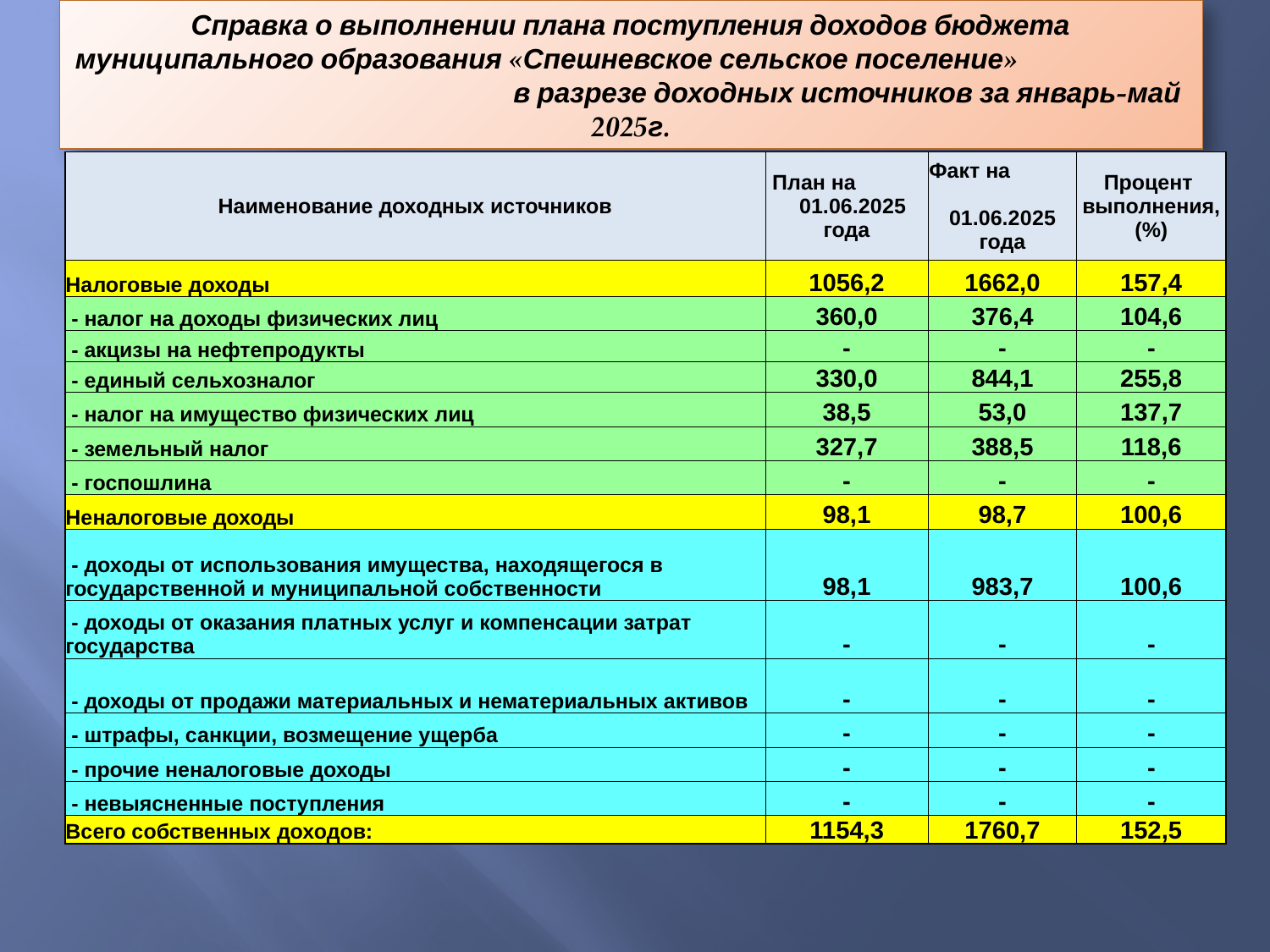

# Справка о выполнении плана поступления доходов бюджета муниципального образования «Спешневское сельское поселение»                                                                                       в разрезе доходных источников за январь-май 2025г.
| Наименование доходных источников | План на 01.06.2025 года | Факт на 01.06.2025 года | Процент выполнения, (%) |
| --- | --- | --- | --- |
| Налоговые доходы | 1056,2 | 1662,0 | 157,4 |
| - налог на доходы физических лиц | 360,0 | 376,4 | 104,6 |
| - акцизы на нефтепродукты | - | - | - |
| - единый сельхозналог | 330,0 | 844,1 | 255,8 |
| - налог на имущество физических лиц | 38,5 | 53,0 | 137,7 |
| - земельный налог | 327,7 | 388,5 | 118,6 |
| - госпошлина | - | - | - |
| Неналоговые доходы | 98,1 | 98,7 | 100,6 |
| - доходы от использования имущества, находящегося в государственной и муниципальной собственности | 98,1 | 983,7 | 100,6 |
| - доходы от оказания платных услуг и компенсации затрат государства | - | - | - |
| - доходы от продажи материальных и нематериальных активов | - | - | - |
| - штрафы, санкции, возмещение ущерба | - | - | - |
| - прочие неналоговые доходы | - | - | - |
| - невыясненные поступления | - | - | - |
| Всего собственных доходов: | 1154,3 | 1760,7 | 152,5 |